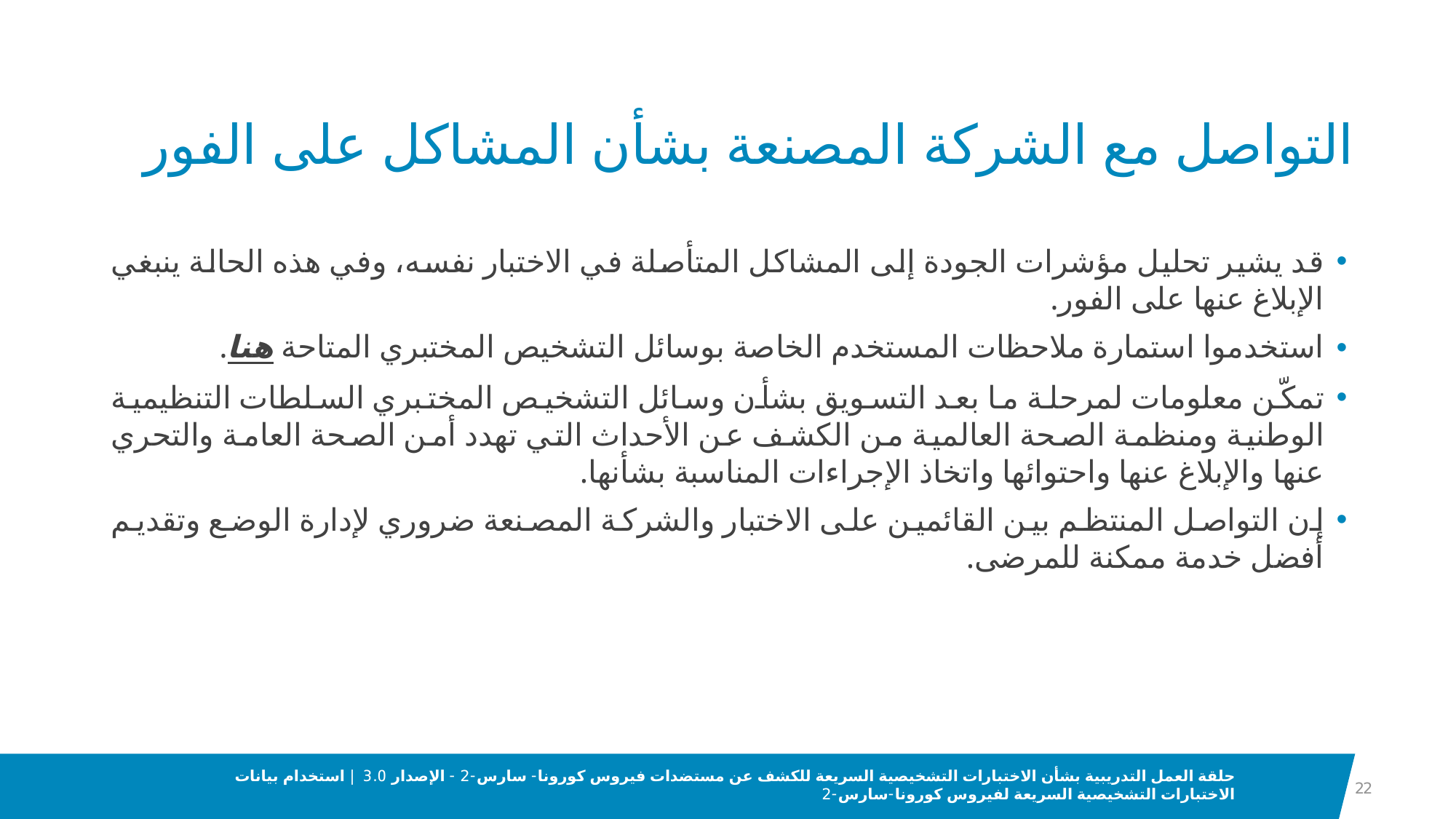

# التواصل مع الشركة المصنعة بشأن المشاكل على الفور
قد يشير تحليل مؤشرات الجودة إلى المشاكل المتأصلة في الاختبار نفسه، وفي هذه الحالة ينبغي الإبلاغ عنها على الفور.
استخدموا استمارة ملاحظات المستخدم الخاصة بوسائل التشخيص المختبري المتاحة هنا.
تمكّن معلومات لمرحلة ما بعد التسويق بشأن وسائل التشخيص المختبري السلطات التنظيمية الوطنية ومنظمة الصحة العالمية من الكشف عن الأحداث التي تهدد أمن الصحة العامة والتحري عنها والإبلاغ عنها واحتوائها واتخاذ الإجراءات المناسبة بشأنها.
إن التواصل المنتظم بين القائمين على الاختبار والشركة المصنعة ضروري لإدارة الوضع وتقديم أفضل خدمة ممكنة للمرضى.
22
حلقة العمل التدريبية بشأن الاختبارات التشخيصية السريعة للكشف عن مستضدات فيروس كورونا- سارس-2 - الإصدار 3.0 | استخدام بيانات الاختبارات التشخيصية السريعة لفيروس كورونا-سارس-2